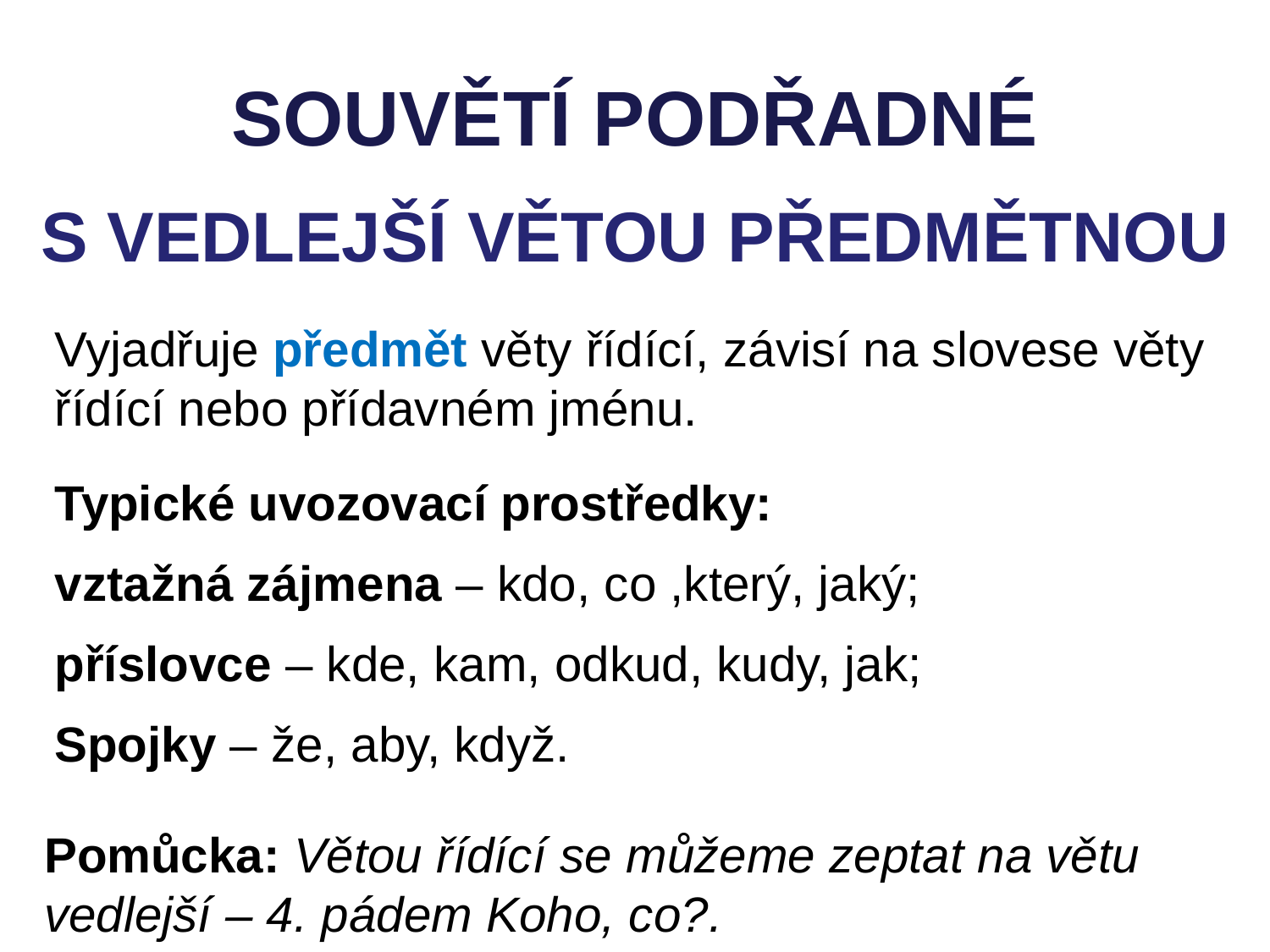

SOUVĚTÍ PODŘADNÉ
S VEDLEJŠÍ VĚTOU PŘEDMĚTNOU
Vyjadřuje předmět věty řídící, závisí na slovese věty řídící nebo přídavném jménu.
Typické uvozovací prostředky:
vztažná zájmena – kdo, co ,který, jaký;
příslovce – kde, kam, odkud, kudy, jak;
Spojky – že, aby, když.
Pomůcka: Větou řídící se můžeme zeptat na větu vedlejší – 4. pádem Koho, co?.